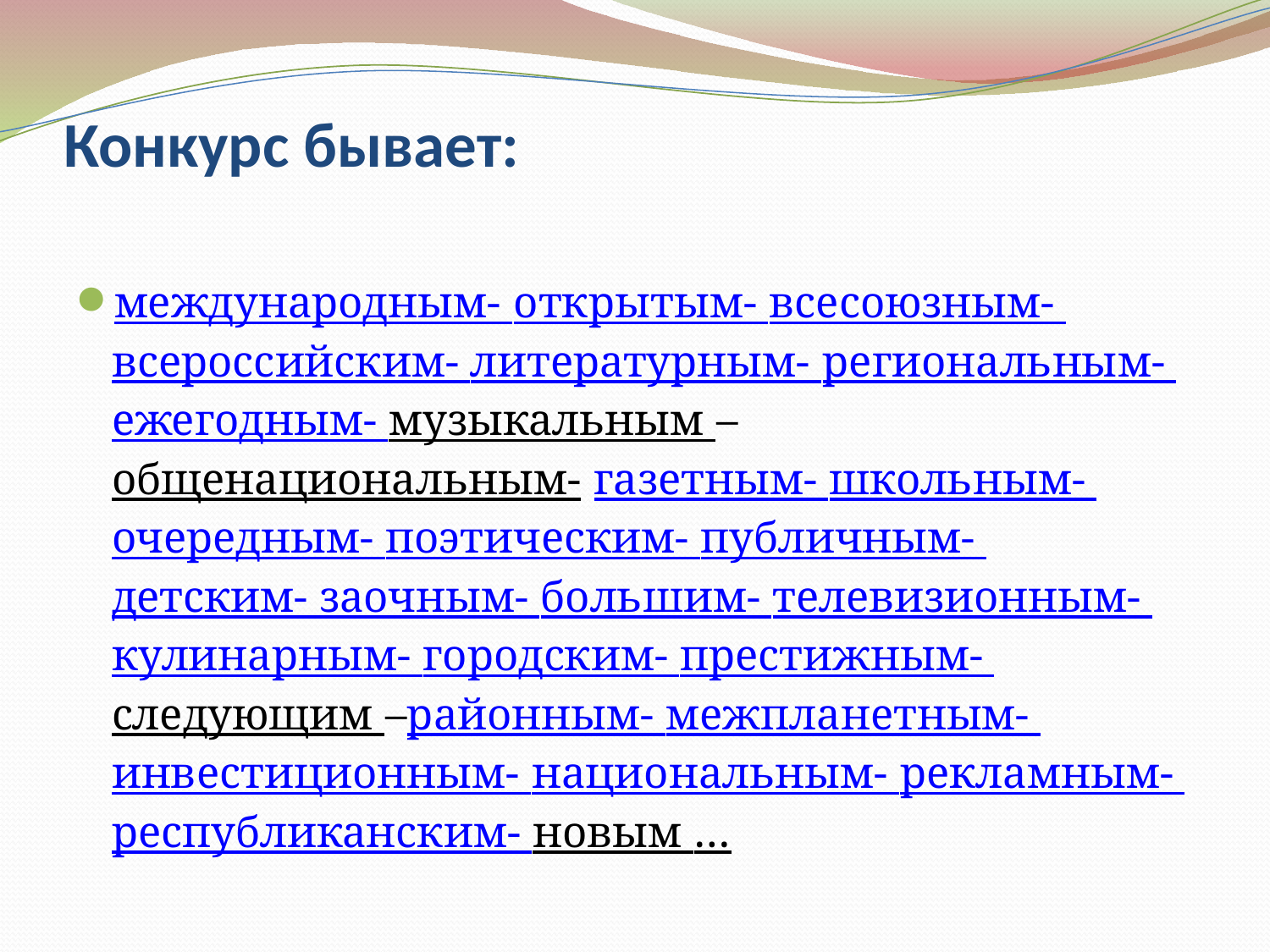

# Конкурс бывает:
международным- открытым- всесоюзным- всероссийским- литературным- региональным- ежегодным- музыкальным –общенациональным- газетным- школьным- очередным- поэтическим- публичным- детским- заочным- большим- телевизионным- кулинарным- городским- престижным- следующим –районным- межпланетным- инвестиционным- национальным- рекламным- республиканским- новым …